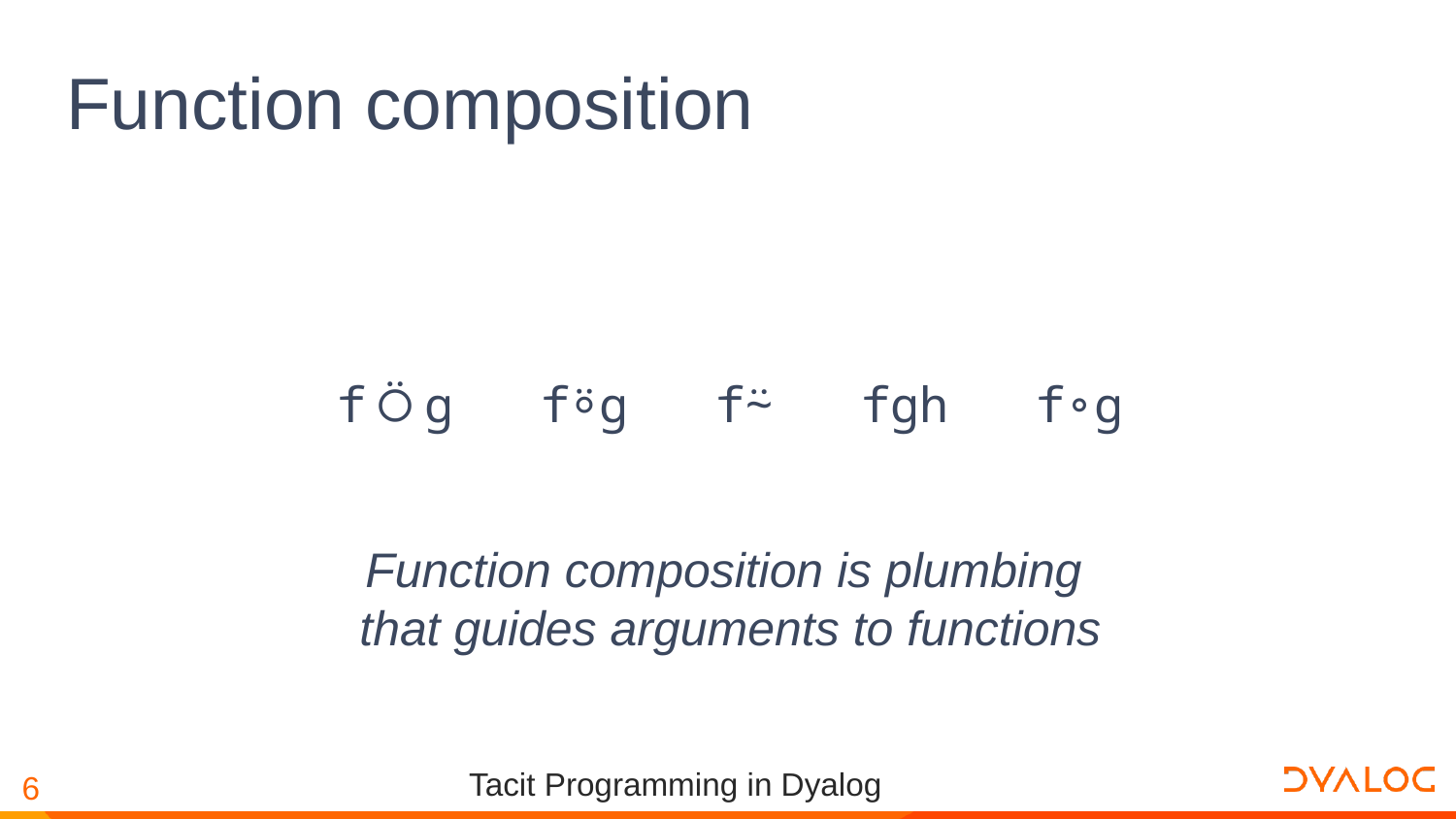

# Function composition

f⍥g   f⍤g   f⍨   fgh   f∘g

Function composition is plumbing
that guides arguments to functions